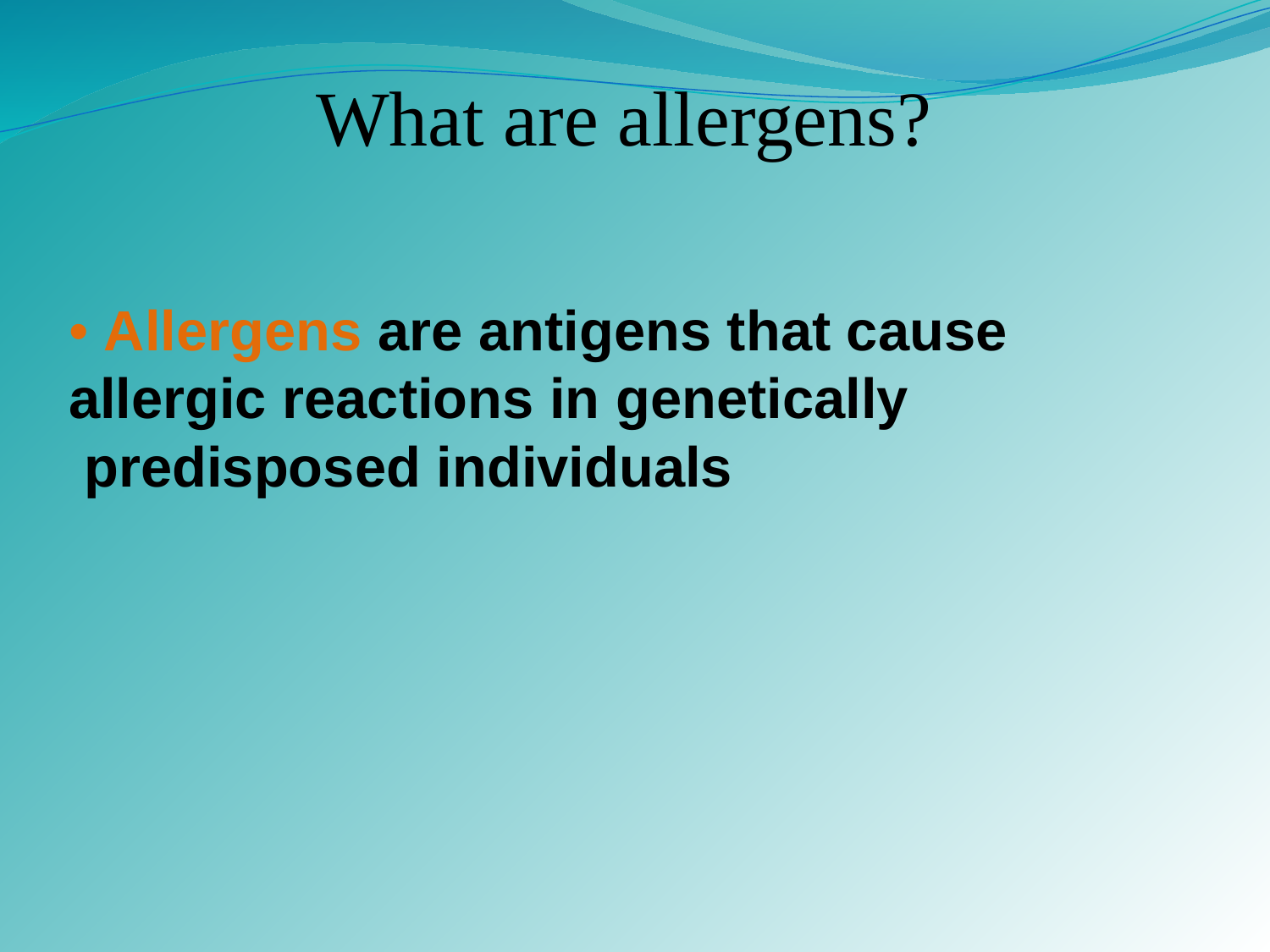

What are allergens?
• Allergens are antigens that cause
allergic reactions in genetically
 predisposed individuals